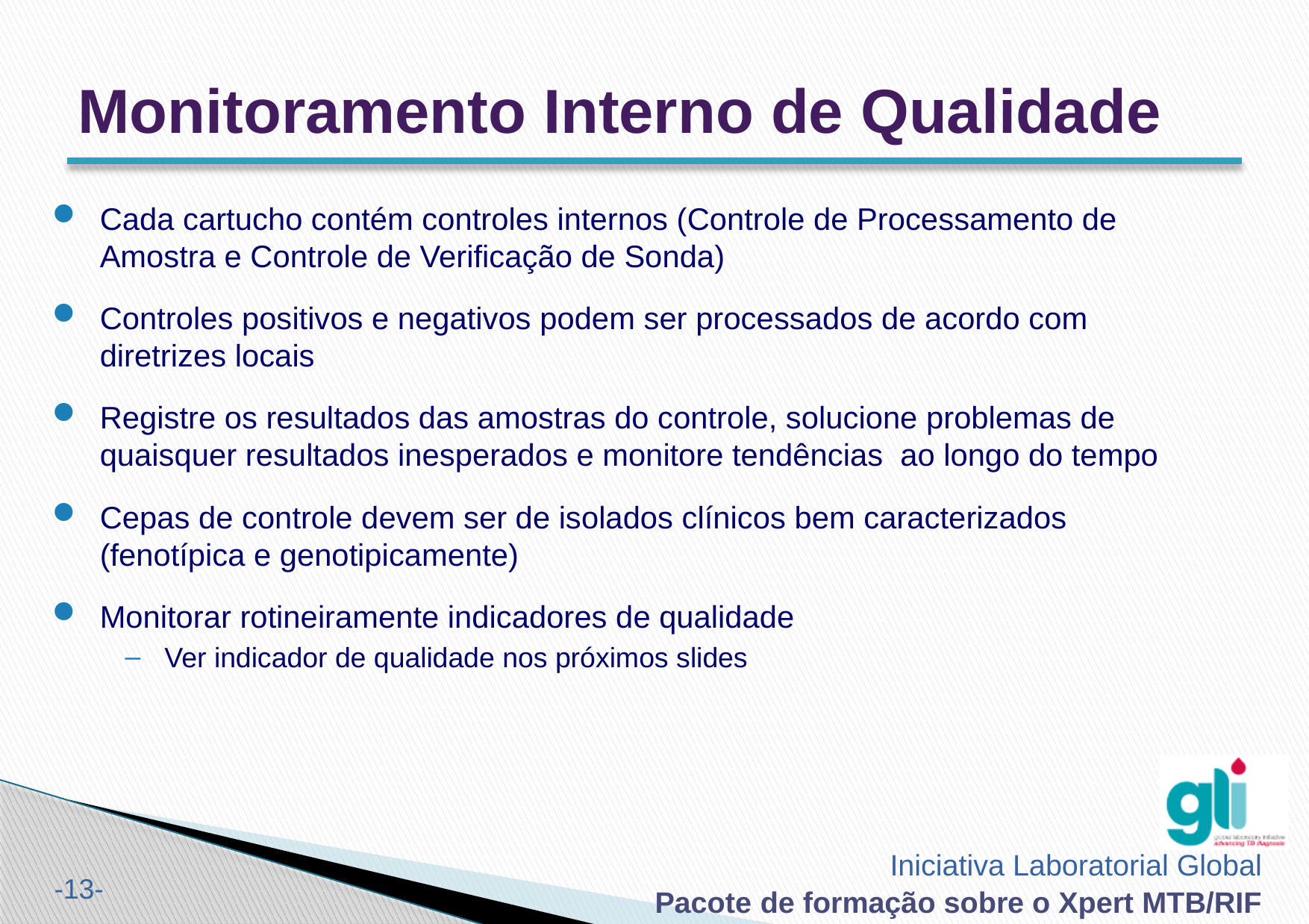

# Monitoramento Interno de Qualidade
Cada cartucho contém controles internos (Controle de Processamento de Amostra e Controle de Verificação de Sonda)
Controles positivos e negativos podem ser processados de acordo com diretrizes locais
Registre os resultados das amostras do controle, solucione problemas de quaisquer resultados inesperados e monitore tendências  ao longo do tempo
Cepas de controle devem ser de isolados clínicos bem caracterizados (fenotípica e genotipicamente)
Monitorar rotineiramente indicadores de qualidade
Ver indicador de qualidade nos próximos slides